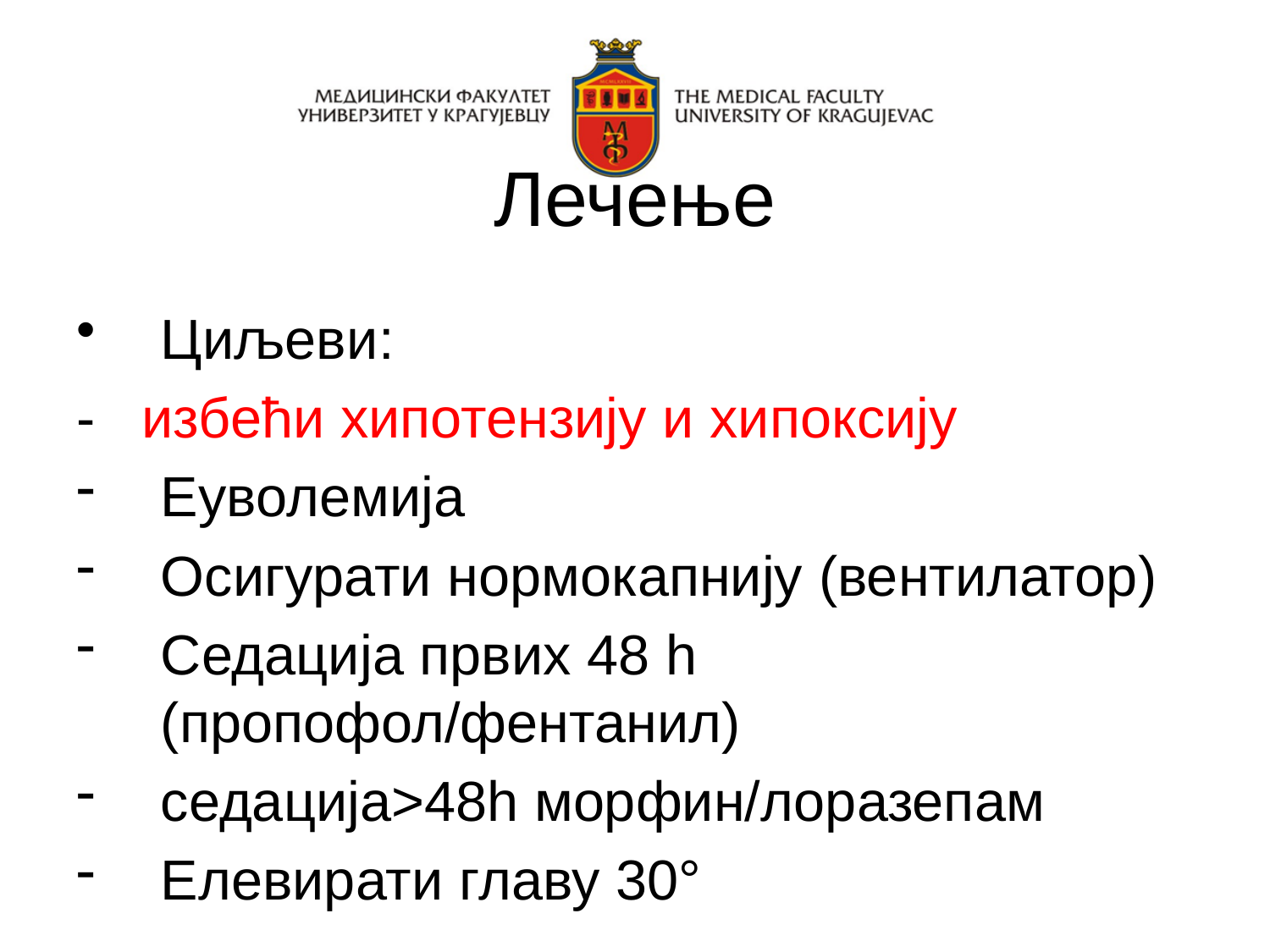

# Лечење
Циљеви:
-   избећи хипотензију и хипоксију
Еуволемија
Осигурати нормокапнију (вентилатор)
Седација првих 48 h (пропофол/фентанил)
седација>48h морфин/лоразепам
Елевирати главу 30°